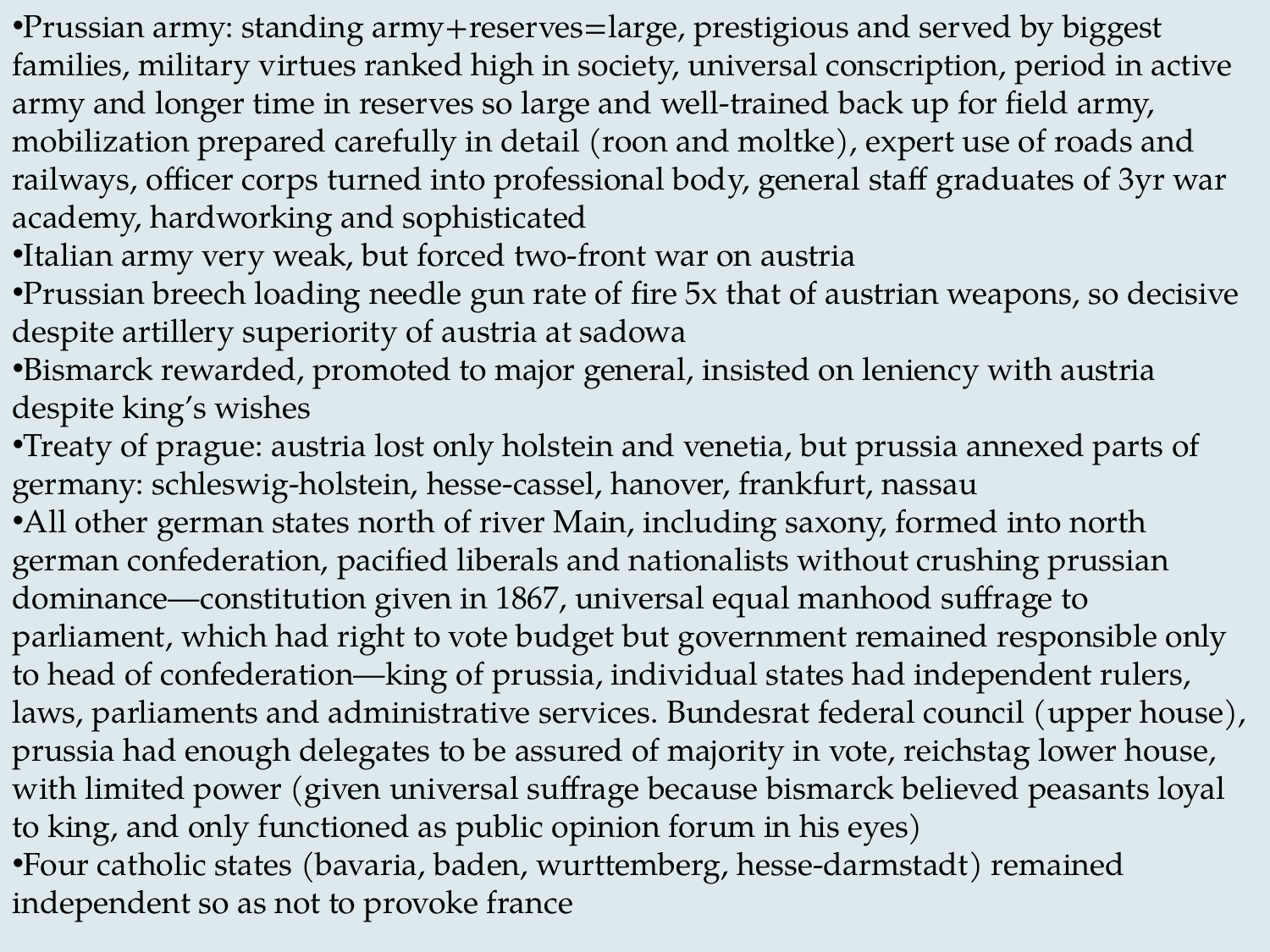

Prussian army: standing army+reserves=large, prestigious and served by biggest families, military virtues ranked high in society, universal conscription, period in active army and longer time in reserves so large and well-trained back up for field army, mobilization prepared carefully in detail (roon and moltke), expert use of roads and railways, officer corps turned into professional body, general staff graduates of 3yr war academy, hardworking and sophisticated
Italian army very weak, but forced two-front war on austria
Prussian breech loading needle gun rate of fire 5x that of austrian weapons, so decisive despite artillery superiority of austria at sadowa
Bismarck rewarded, promoted to major general, insisted on leniency with austria despite king’s wishes
Treaty of prague: austria lost only holstein and venetia, but prussia annexed parts of germany: schleswig-holstein, hesse-cassel, hanover, frankfurt, nassau
All other german states north of river Main, including saxony, formed into north german confederation, pacified liberals and nationalists without crushing prussian dominance—constitution given in 1867, universal equal manhood suffrage to parliament, which had right to vote budget but government remained responsible only to head of confederation—king of prussia, individual states had independent rulers, laws, parliaments and administrative services. Bundesrat federal council (upper house), prussia had enough delegates to be assured of majority in vote, reichstag lower house, with limited power (given universal suffrage because bismarck believed peasants loyal to king, and only functioned as public opinion forum in his eyes)
Four catholic states (bavaria, baden, wurttemberg, hesse-darmstadt) remained independent so as not to provoke france